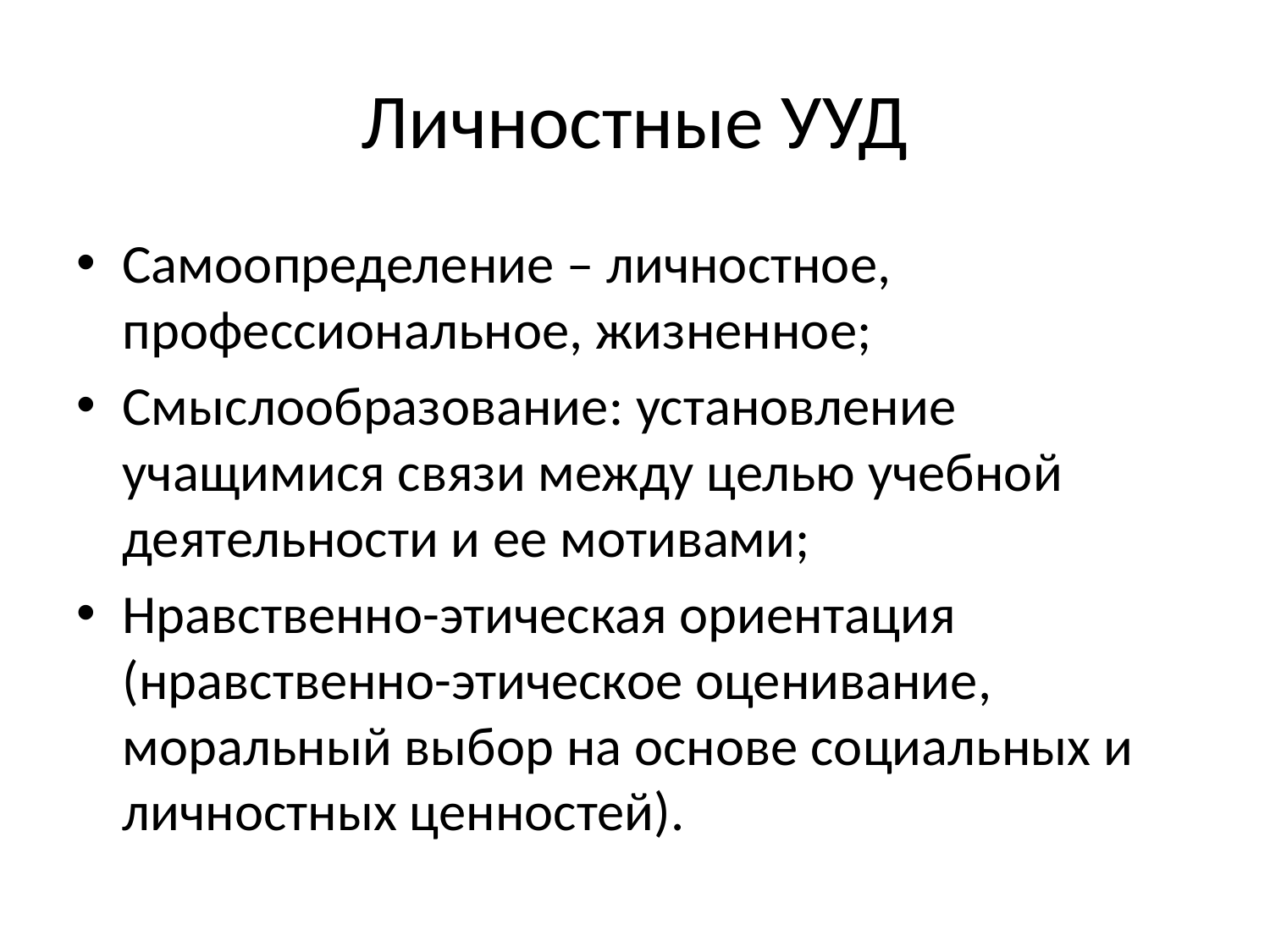

# Личностные УУД
Самоопределение – личностное, профессиональное, жизненное;
Смыслообразование: установление учащимися связи между целью учебной деятельности и ее мотивами;
Нравственно-этическая ориентация (нравственно-этическое оценивание, моральный выбор на основе социальных и личностных ценностей).